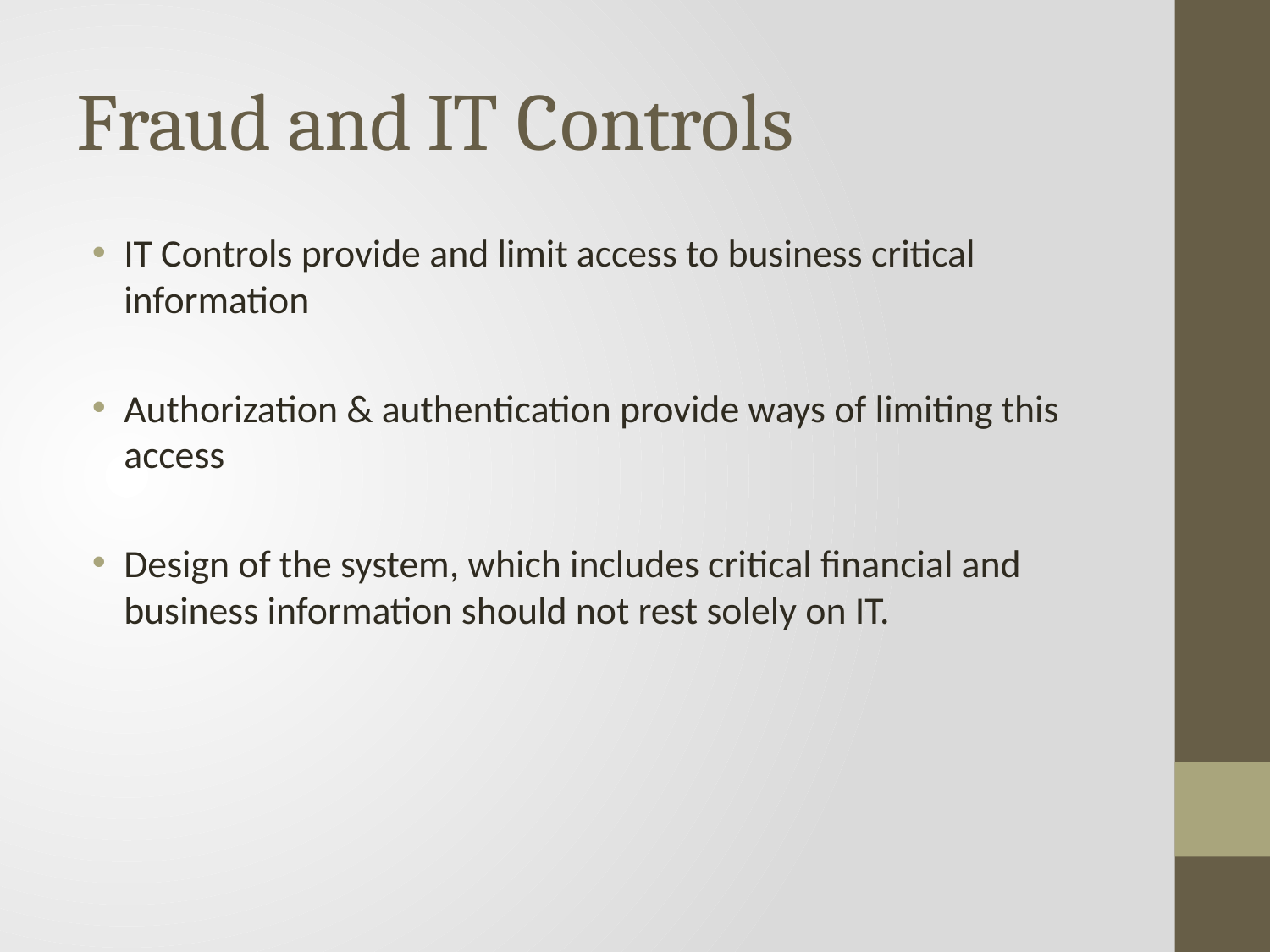

# Fraud and IT Controls
IT Controls provide and limit access to business critical information

Authorization & authentication provide ways of limiting this access

Design of the system, which includes critical financial and business information should not rest solely on IT.